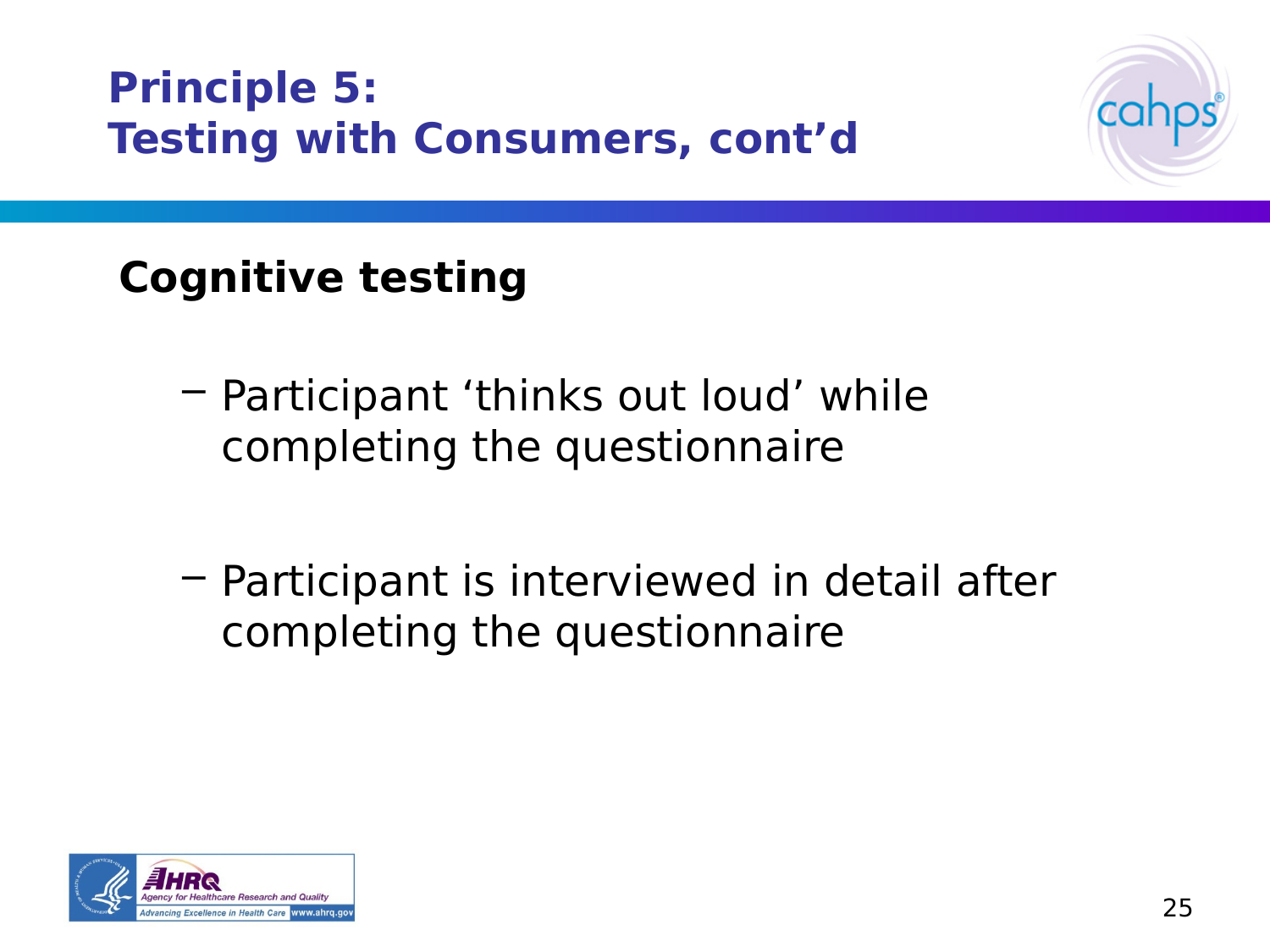

# Principle 5: Testing with Consumers, cont’d

Cognitive testing

Participant ‘thinks out loud’ while completing the questionnaire

Participant is interviewed in detail after completing the questionnaire

25